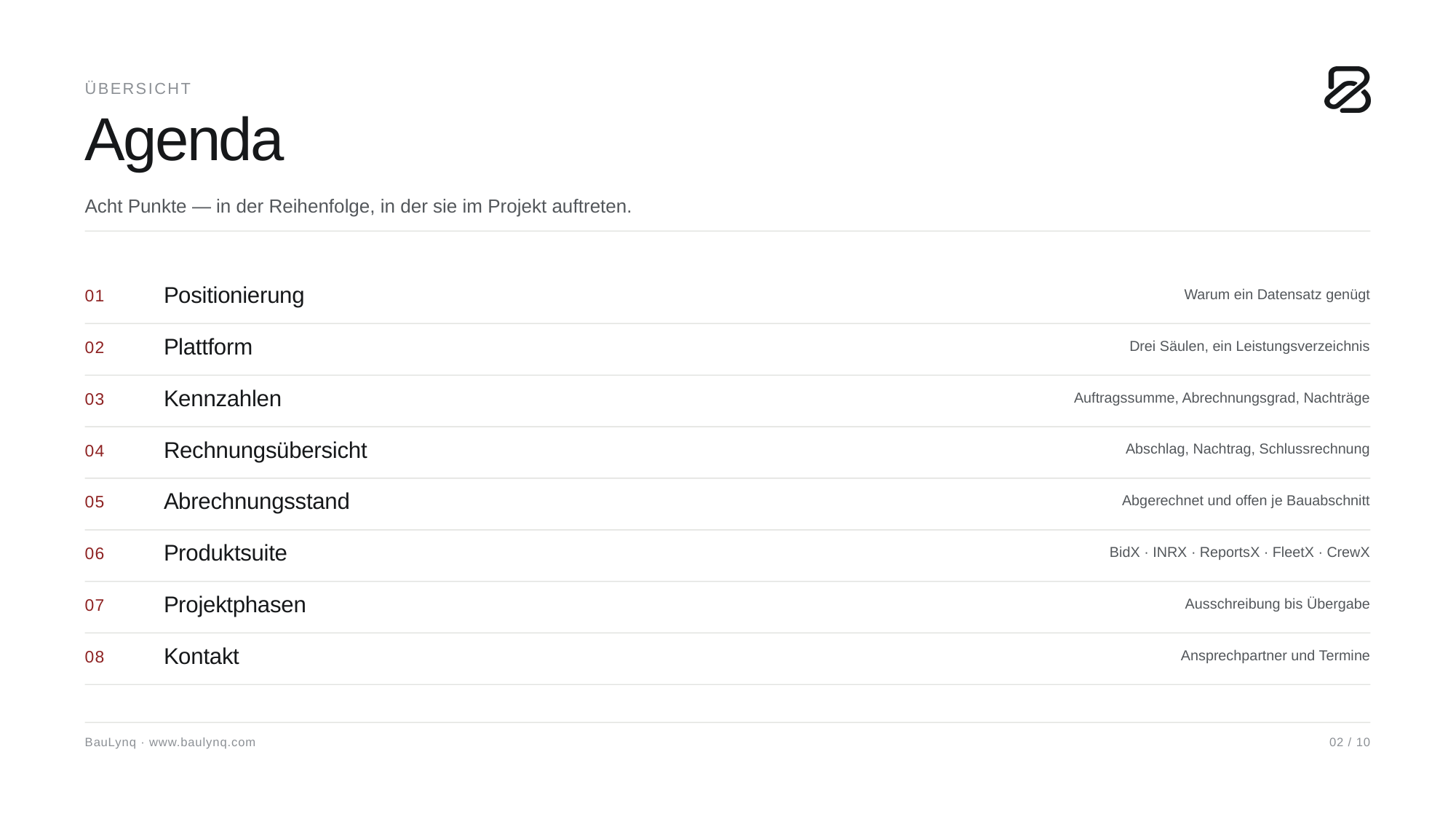

ÜBERSICHT
Agenda
Acht Punkte — in der Reihenfolge, in der sie im Projekt auftreten.
Positionierung
01
Warum ein Datensatz genügt

Plattform
02
Drei Säulen, ein Leistungsverzeichnis

Kennzahlen
03
Auftragssumme, Abrechnungsgrad, Nachträge

Rechnungsübersicht
04
Abschlag, Nachtrag, Schlussrechnung

Abrechnungsstand
05
Abgerechnet und offen je Bauabschnitt

Produktsuite
06
BidX · INRX · ReportsX · FleetX · CrewX

Projektphasen
07
Ausschreibung bis Übergabe

Kontakt
08
Ansprechpartner und Termine

02 / 10